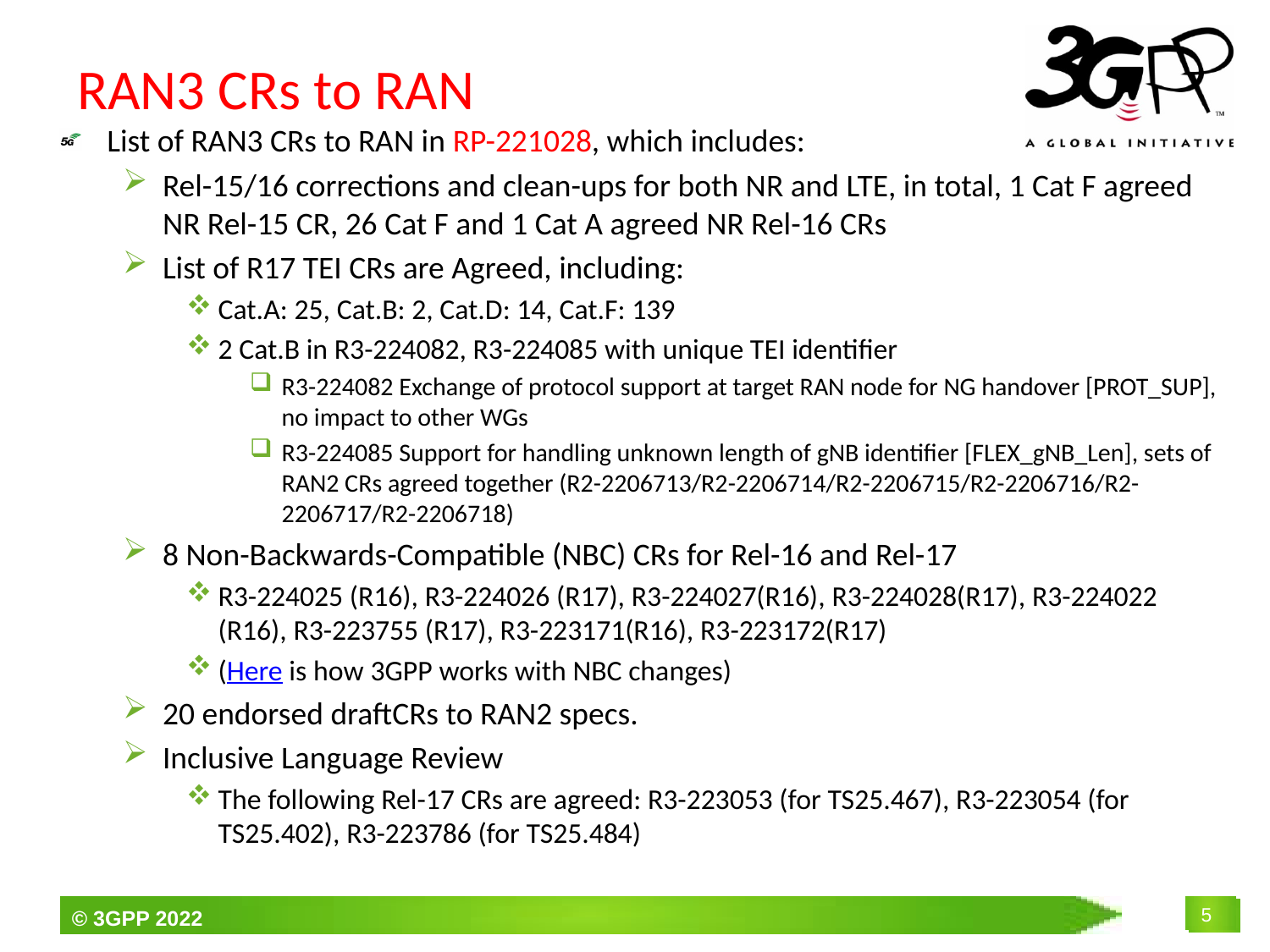

# RAN3 CRs to RAN
List of RAN3 CRs to RAN in RP-221028, which includes:
Rel-15/16 corrections and clean-ups for both NR and LTE, in total, 1 Cat F agreed NR Rel-15 CR, 26 Cat F and 1 Cat A agreed NR Rel-16 CRs
List of R17 TEI CRs are Agreed, including:
Cat.A: 25, Cat.B: 2, Cat.D: 14, Cat.F: 139
2 Cat.B in R3-224082, R3-224085 with unique TEI identifier
R3-224082 Exchange of protocol support at target RAN node for NG handover [PROT_SUP], no impact to other WGs
R3-224085 Support for handling unknown length of gNB identifier [FLEX_gNB_Len], sets of RAN2 CRs agreed together (R2-2206713/R2-2206714/R2-2206715/R2-2206716/R2-2206717/R2-2206718)
8 Non-Backwards-Compatible (NBC) CRs for Rel-16 and Rel-17
R3-224025 (R16), R3-224026 (R17), R3-224027(R16), R3-224028(R17), R3-224022 (R16), R3-223755 (R17), R3-223171(R16), R3-223172(R17)
(Here is how 3GPP works with NBC changes)
20 endorsed draftCRs to RAN2 specs.
Inclusive Language Review
The following Rel-17 CRs are agreed: R3-223053 (for TS25.467), R3-223054 (for TS25.402), R3-223786 (for TS25.484)